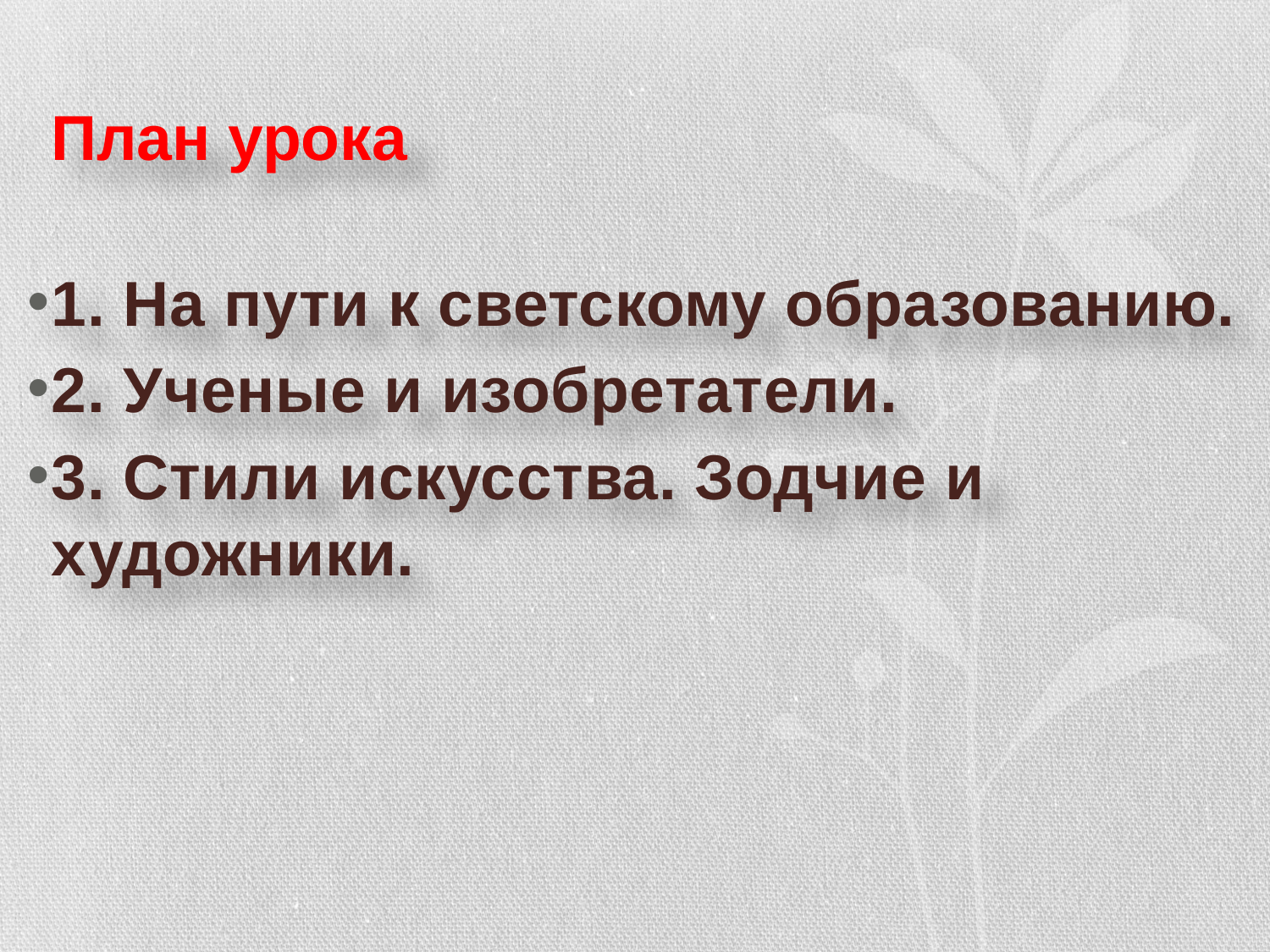

# План урока
1. На пути к светскому образованию.
2. Ученые и изобретатели.
3. Стили искусства. Зодчие и художники.